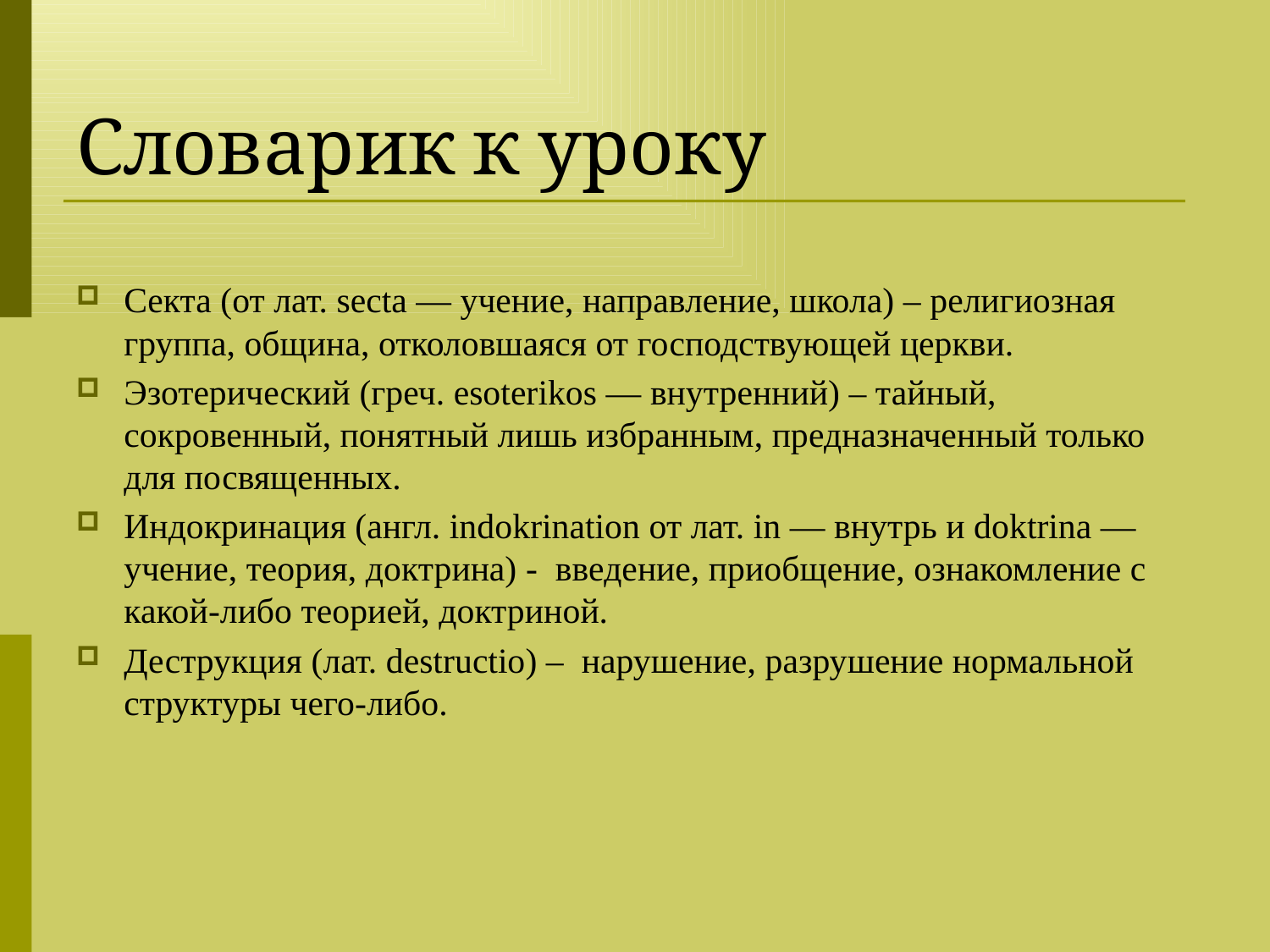

# Словарик к уроку

Секта (от лат. secta — учение, направление, школа) – религиозная группа, община, отколовшаяся от господствующей церкви.
Эзотерический (греч. esoterikos — внутренний) – тайный, сокровенный, понятный лишь избранным, предназначенный только для посвященных.
Индокринация (англ. indokrination от лат. in — внутрь и doktrina — учение, теория, доктрина) -  введение, приобщение, ознакомление с какой-либо теорией, доктриной.
Деструкция (лат. destructio) –  нарушение, разрушение нормальной структуры чего-либо.